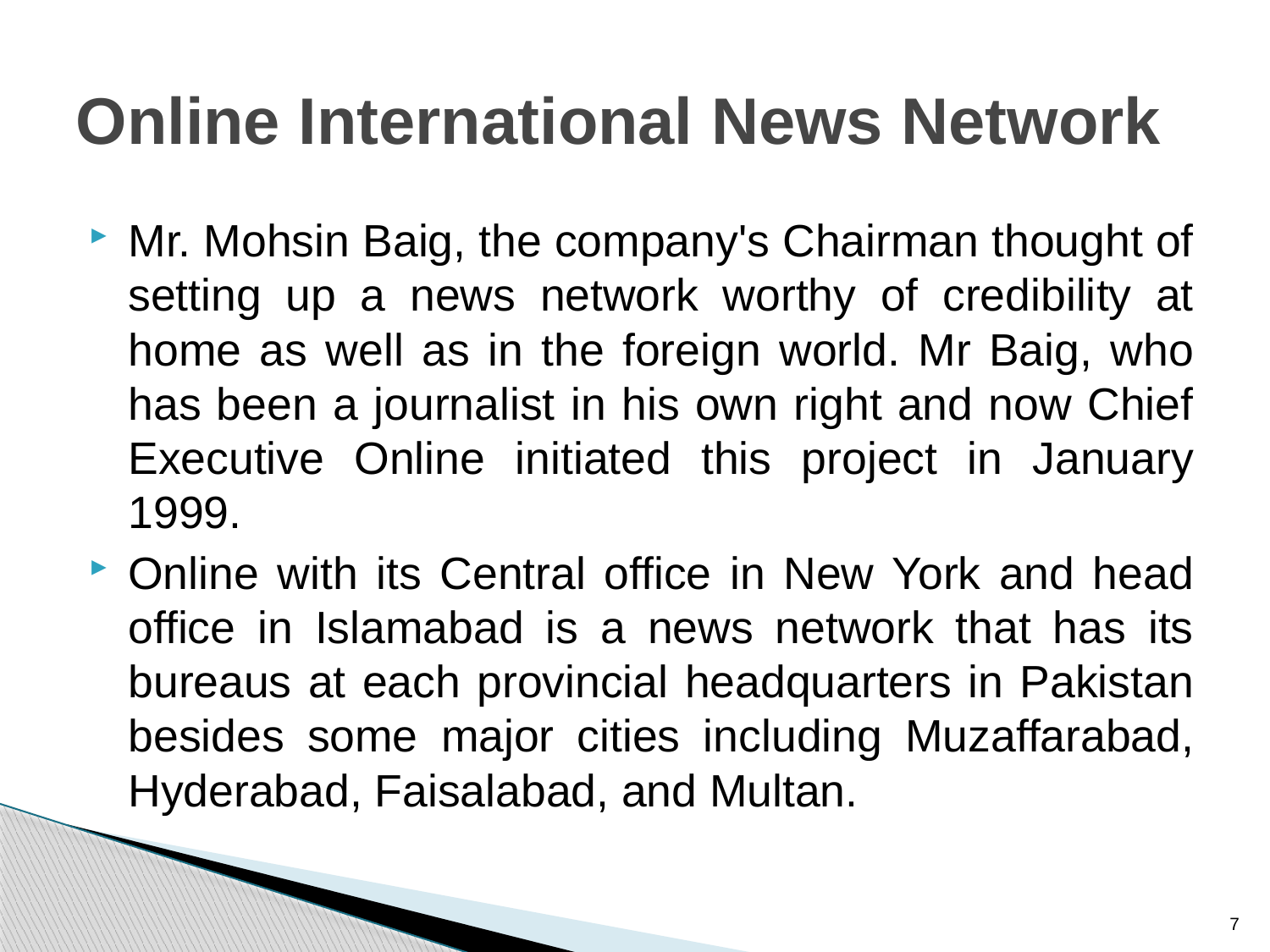

# Online International News Network
Mr. Mohsin Baig, the company's Chairman thought of setting up a news network worthy of credibility at home as well as in the foreign world. Mr Baig, who has been a journalist in his own right and now Chief Executive Online initiated this project in January 1999.
Online with its Central office in New York and head office in Islamabad is a news network that has its bureaus at each provincial headquarters in Pakistan besides some major cities including Muzaffarabad, Hyderabad, Faisalabad, and Multan.
7